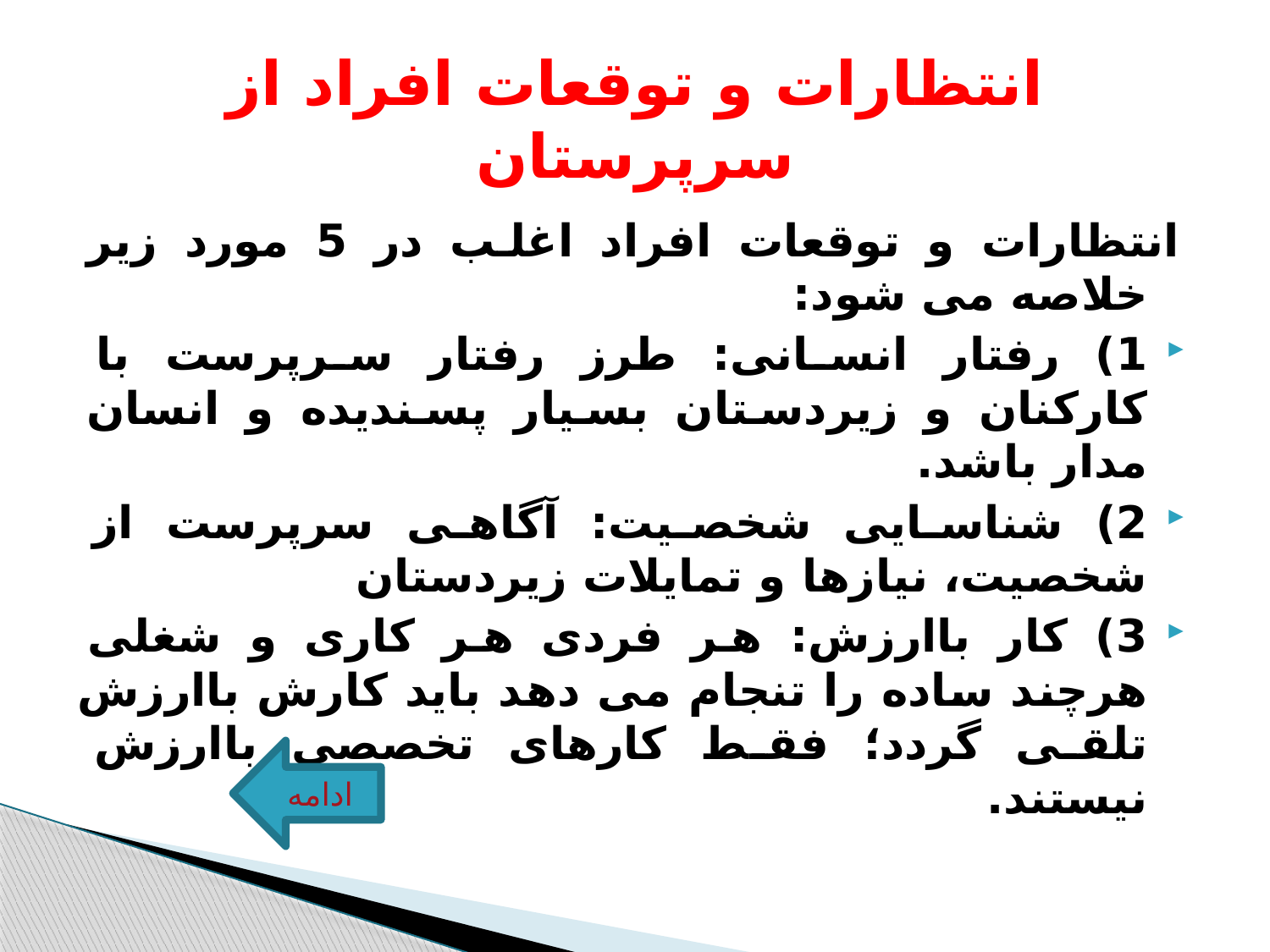

# انتظارات و توقعات افراد از سرپرستان
انتظارات و توقعات افراد اغلب در 5 مورد زیر خلاصه می شود:
1) رفتار انسانی: طرز رفتار سرپرست با کارکنان و زیردستان بسیار پسندیده و انسان مدار باشد.
2) شناسایی شخصیت: آگاهی سرپرست از شخصیت، نیازها و تمایلات زیردستان
3) کار باارزش: هر فردی هر کاری و شغلی هرچند ساده را تنجام می دهد باید کارش باارزش تلقی گردد؛ فقط کارهای تخصصی باارزش نیستند.
ادامه